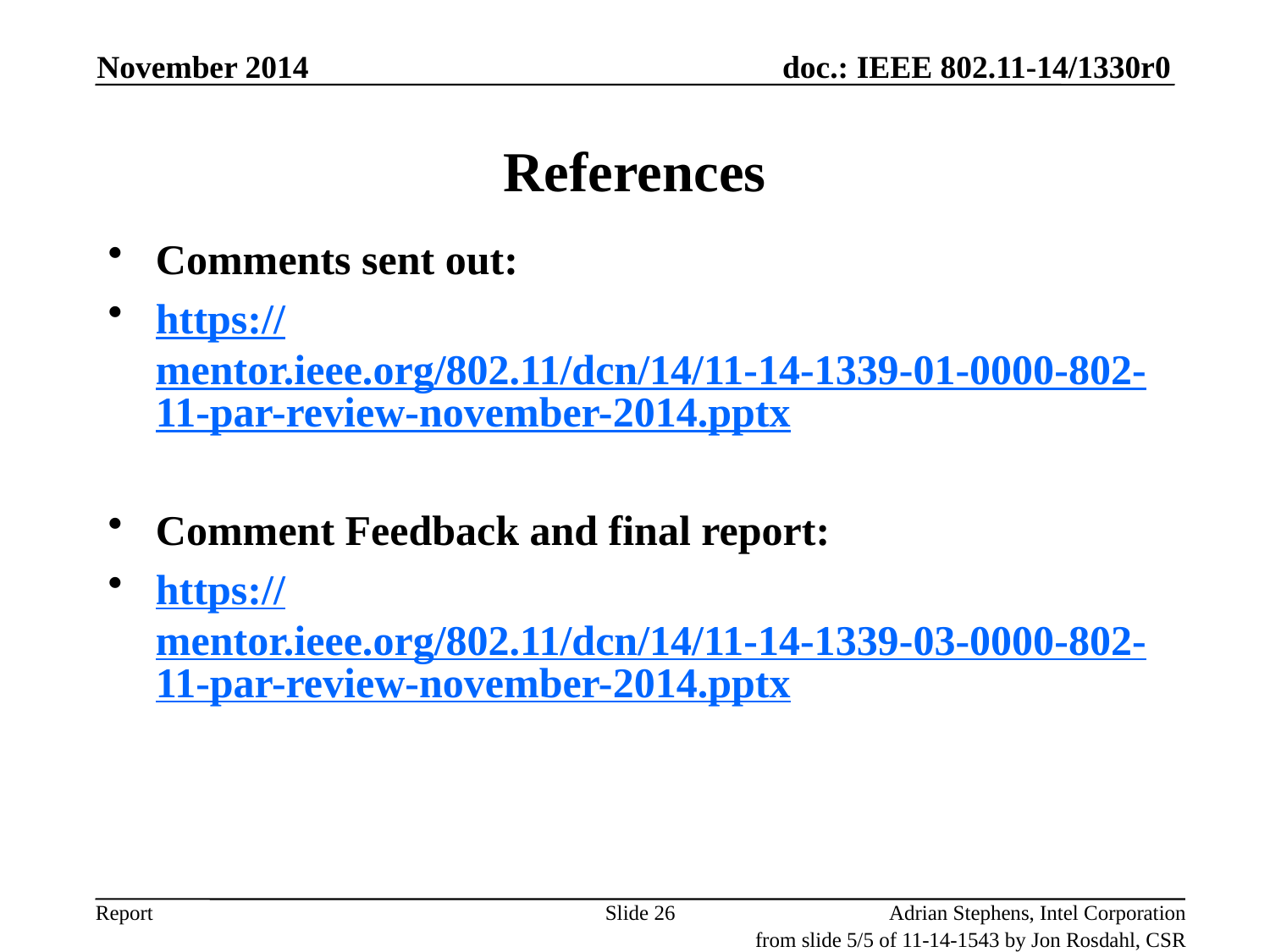

November 2014
# References
Comments sent out:
https://mentor.ieee.org/802.11/dcn/14/11-14-1339-01-0000-802-11-par-review-november-2014.pptx

Comment Feedback and final report:
https://mentor.ieee.org/802.11/dcn/14/11-14-1339-03-0000-802-11-par-review-november-2014.pptx

Slide 26
Adrian Stephens, Intel Corporation
from slide 5/5 of 11-14-1543 by Jon Rosdahl, CSR